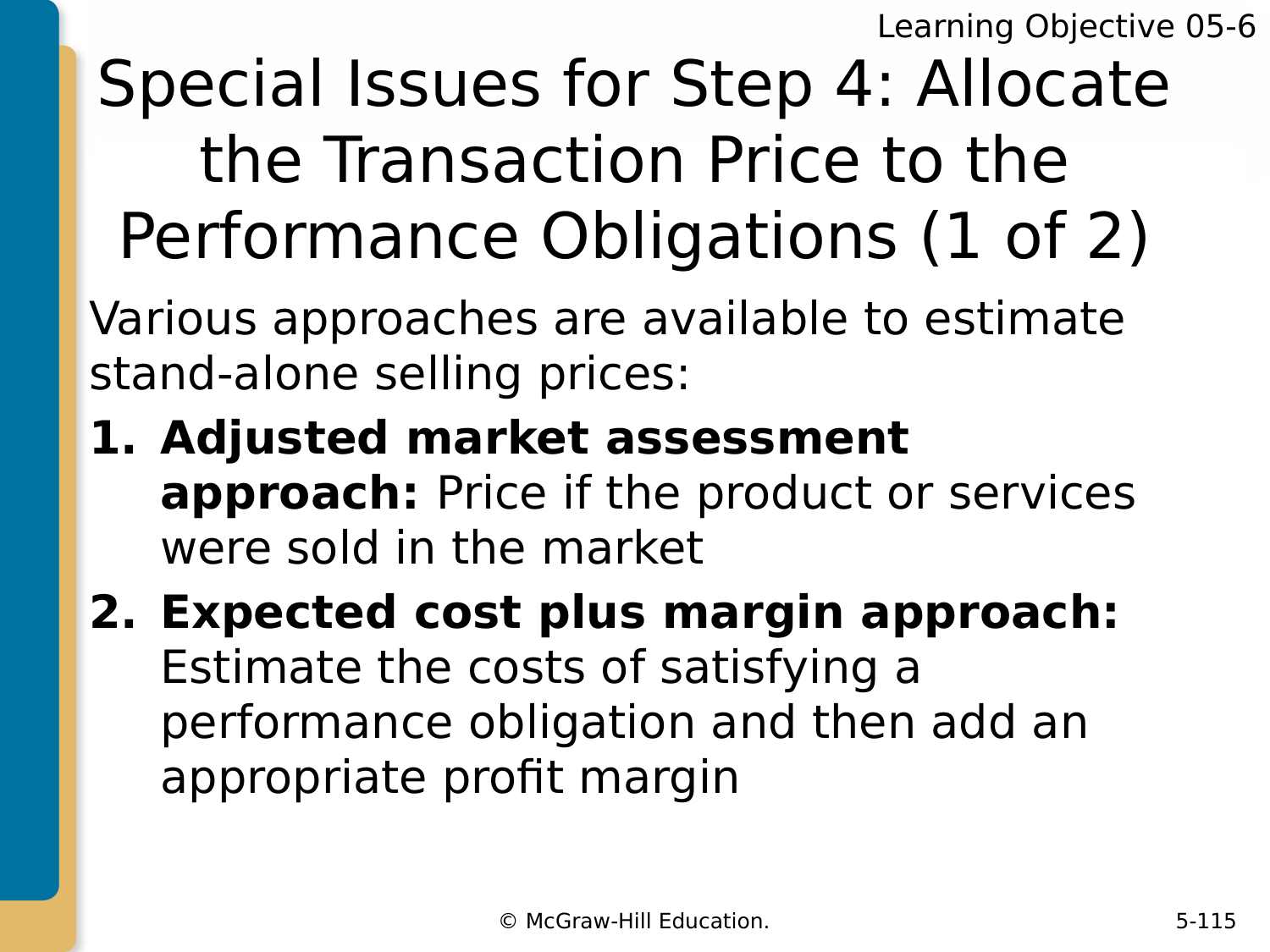

Learning Objective 05-6
# Special Issues for Step 4: Allocate the Transaction Price to the Performance Obligations (1 of 2)
Various approaches are available to estimate stand-alone selling prices:
Adjusted market assessment approach: Price if the product or services were sold in the market
Expected cost plus margin approach: Estimate the costs of satisfying a performance obligation and then add an appropriate profit margin